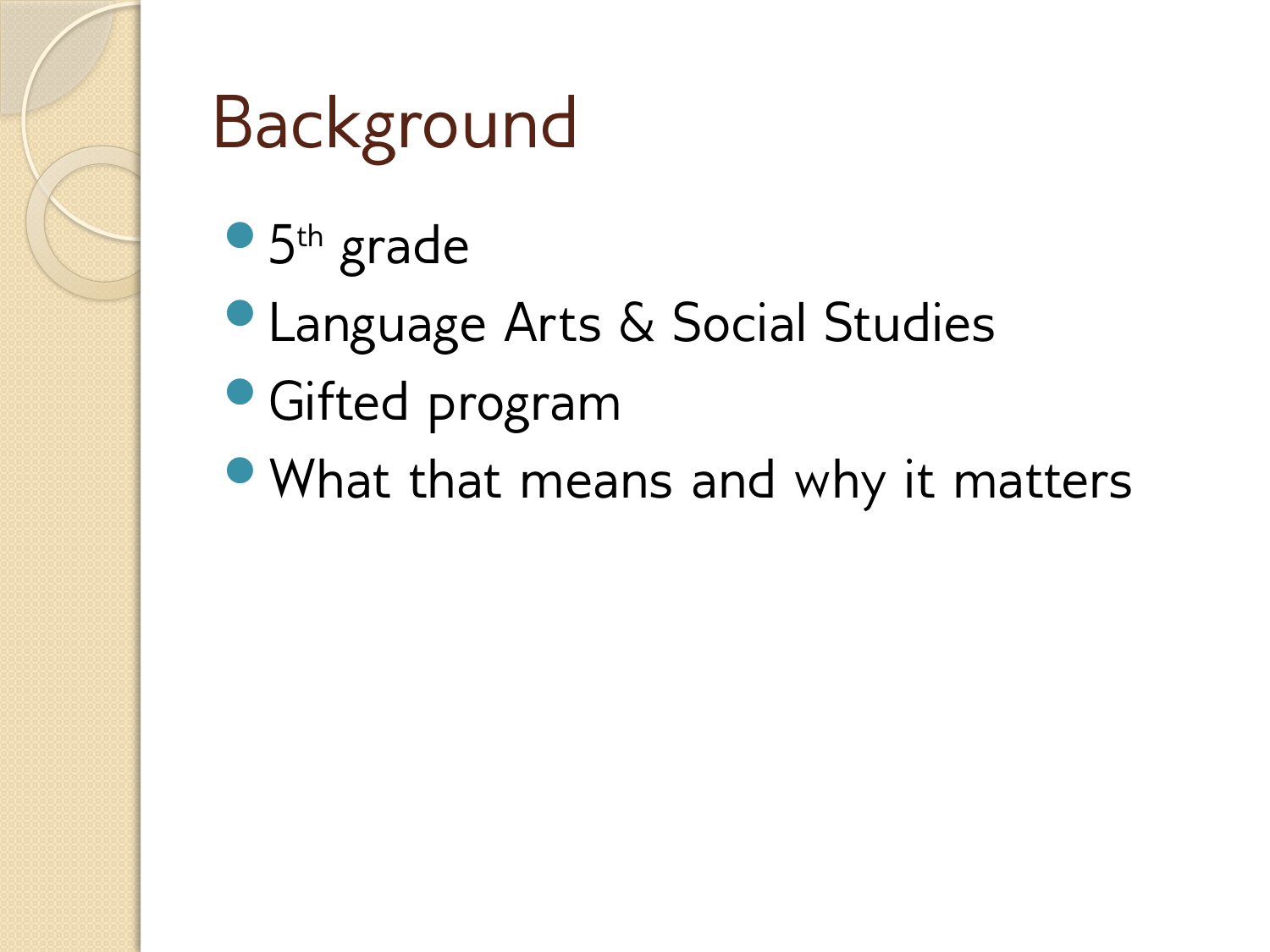

# Background
5th grade
Language Arts & Social Studies
Gifted program
What that means and why it matters